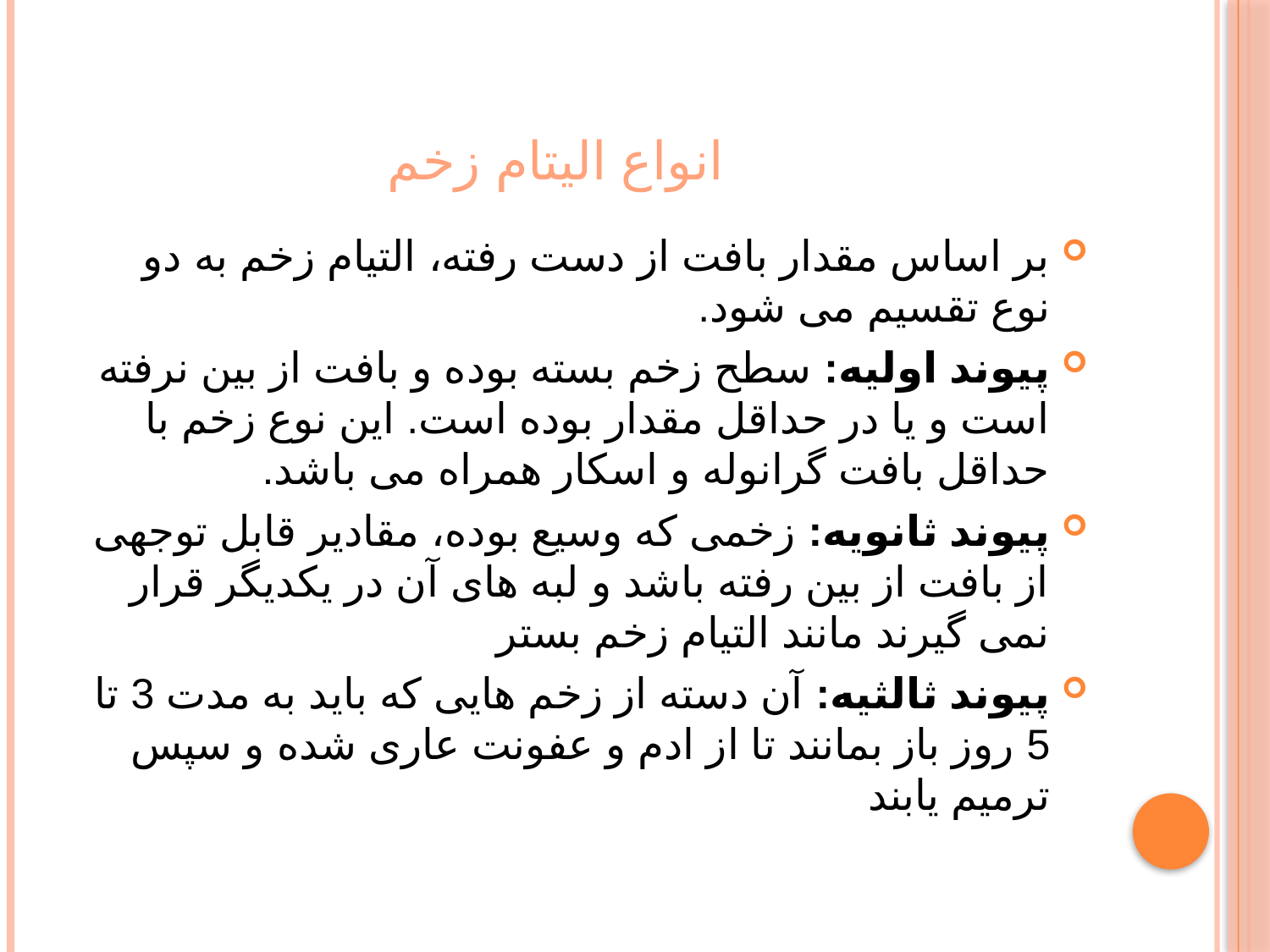

# انواع الیتام زخم
بر اساس مقدار بافت از دست رفته، التیام زخم به دو نوع تقسیم می شود.
پیوند اولیه: سطح زخم بسته بوده و بافت از بین نرفته است و یا در حداقل مقدار بوده است. این نوع زخم با حداقل بافت گرانوله و اسکار همراه می باشد.
پیوند ثانویه: زخمی که وسیع بوده، مقادیر قابل توجهی از بافت از بین رفته باشد و لبه های آن در یکدیگر قرار نمی گیرند مانند التیام زخم بستر
پیوند ثالثیه: آن دسته از زخم هایی که باید به مدت 3 تا 5 روز باز بمانند تا از ادم و عفونت عاری شده و سپس ترمیم یابند